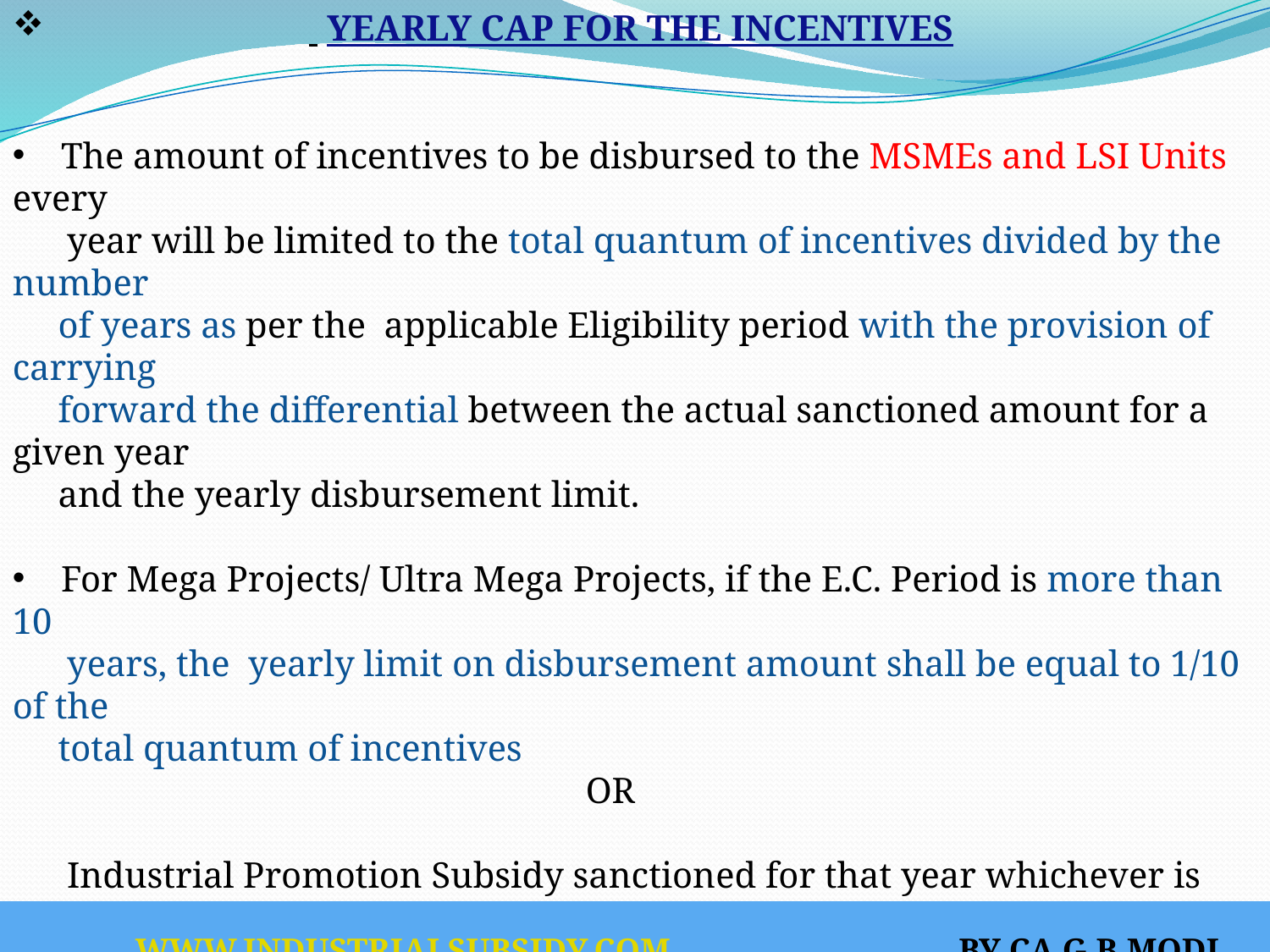

YEARLY CAP FOR THE INCENTIVES

    The amount of incentives to be disbursed to the MSMEs and LSI Units every
      year will be limited to the total quantum of incentives divided by the number
     of years as per the  applicable Eligibility period with the provision of carrying
     forward the differential between the actual sanctioned amount for a given year
     and the yearly disbursement limit.

    For Mega Projects/ Ultra Mega Projects, if the E.C. Period is more than 10
      years, the  yearly limit on disbursement amount shall be equal to 1/10 of the
     total quantum of incentives
                                                               OR

      Industrial Promotion Subsidy sanctioned for that year whichever is less.

    The Carry forward principle will be applicable. The balance quantum of
      incentives will be allowed to be availed of after 10 years with yearly cap as
      above. Proportionate  quantum of incentives will be calculated for a part of the
      year.
 WWW.INDUSTRIALSUBSIDY.COM                                   BY CA G.B.MODI